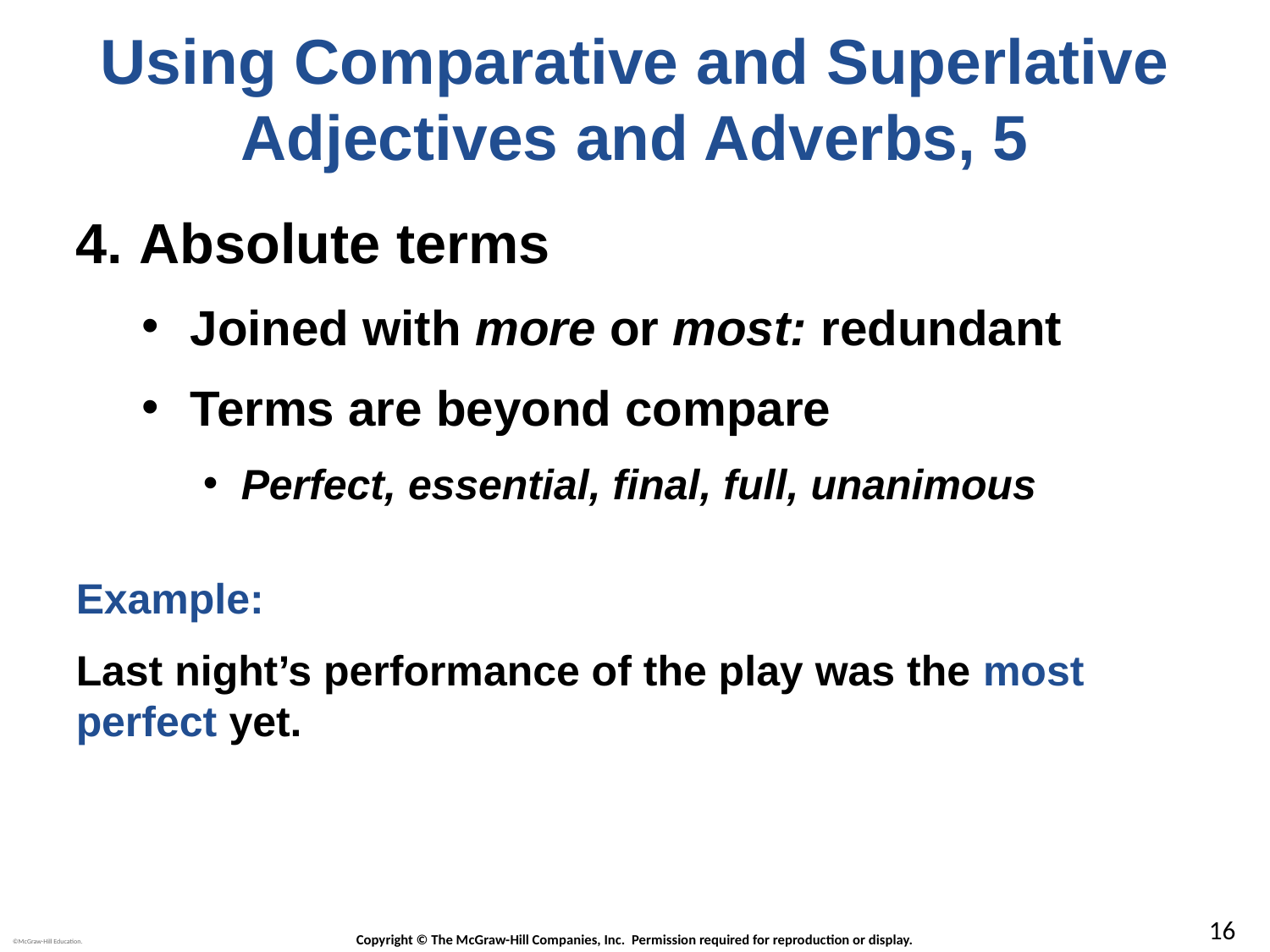

# Using Comparative and Superlative Adjectives and Adverbs, 5
Absolute terms
Joined with more or most: redundant
Terms are beyond compare
Perfect, essential, final, full, unanimous
Example:
Last night’s performance of the play was the most perfect yet.